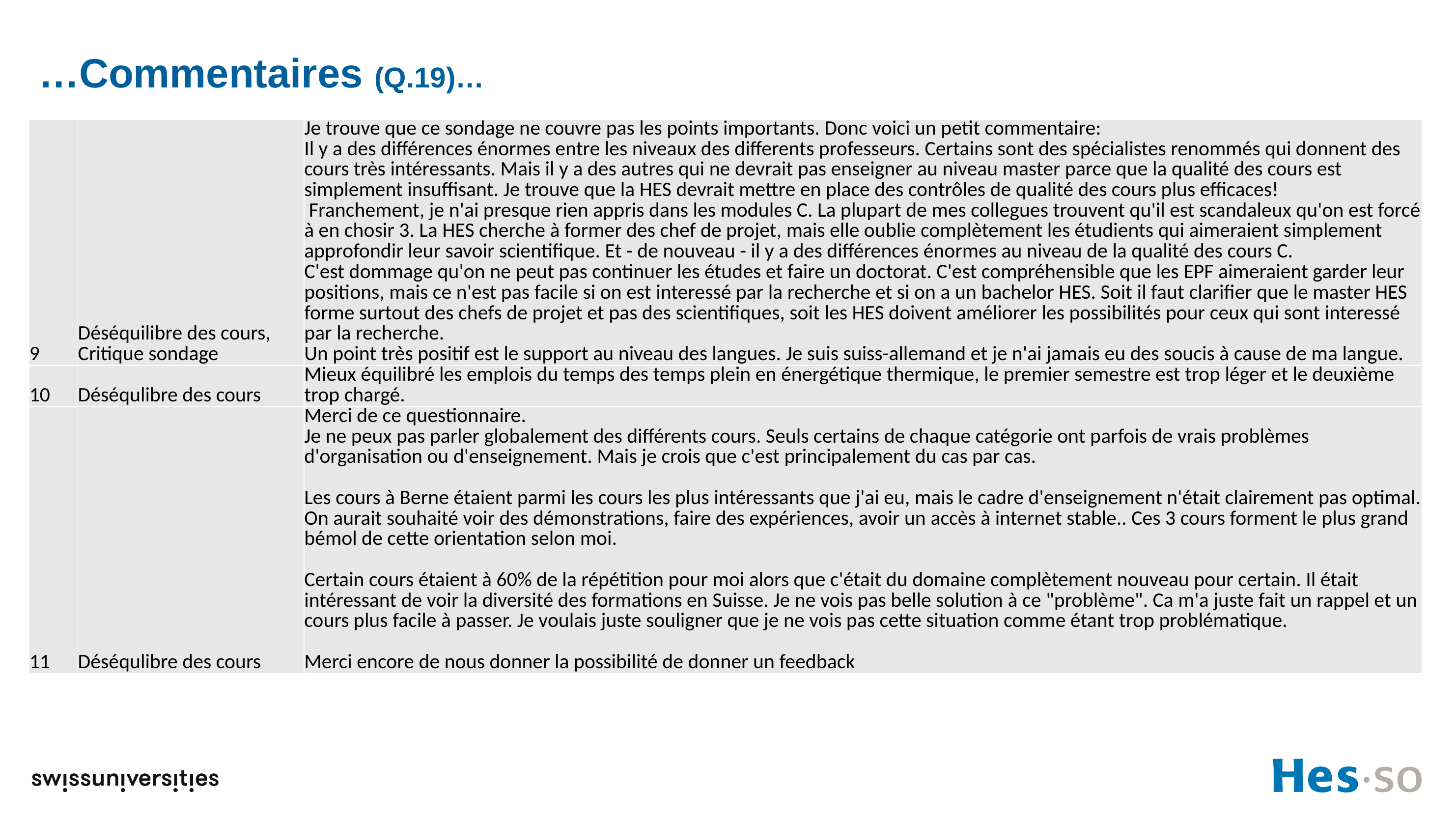

# …Commentaires (Q.19)…
| 9 | Déséquilibre des cours, Critique sondage | Je trouve que ce sondage ne couvre pas les points importants. Donc voici un petit commentaire: Il y a des différences énormes entre les niveaux des differents professeurs. Certains sont des spécialistes renommés qui donnent des cours très intéressants. Mais il y a des autres qui ne devrait pas enseigner au niveau master parce que la qualité des cours est simplement insuffisant. Je trouve que la HES devrait mettre en place des contrôles de qualité des cours plus efficaces! Franchement, je n'ai presque rien appris dans les modules C. La plupart de mes collegues trouvent qu'il est scandaleux qu'on est forcé à en chosir 3. La HES cherche à former des chef de projet, mais elle oublie complètement les étudients qui aimeraient simplement approfondir leur savoir scientifique. Et - de nouveau - il y a des différences énormes au niveau de la qualité des cours C. C'est dommage qu'on ne peut pas continuer les études et faire un doctorat. C'est compréhensible que les EPF aimeraient garder leur positions, mais ce n'est pas facile si on est interessé par la recherche et si on a un bachelor HES. Soit il faut clarifier que le master HES forme surtout des chefs de projet et pas des scientifiques, soit les HES doivent améliorer les possibilités pour ceux qui sont interessé par la recherche. Un point très positif est le support au niveau des langues. Je suis suiss-allemand et je n'ai jamais eu des soucis à cause de ma langue. |
| --- | --- | --- |
| 10 | Déséqulibre des cours | Mieux équilibré les emplois du temps des temps plein en énergétique thermique, le premier semestre est trop léger et le deuxième trop chargé. |
| 11 | Déséqulibre des cours | Merci de ce questionnaire. Je ne peux pas parler globalement des différents cours. Seuls certains de chaque catégorie ont parfois de vrais problèmes d'organisation ou d'enseignement. Mais je crois que c'est principalement du cas par cas. Les cours à Berne étaient parmi les cours les plus intéressants que j'ai eu, mais le cadre d'enseignement n'était clairement pas optimal. On aurait souhaité voir des démonstrations, faire des expériences, avoir un accès à internet stable.. Ces 3 cours forment le plus grand bémol de cette orientation selon moi. Certain cours étaient à 60% de la répétition pour moi alors que c'était du domaine complètement nouveau pour certain. Il était intéressant de voir la diversité des formations en Suisse. Je ne vois pas belle solution à ce "problème". Ca m'a juste fait un rappel et un cours plus facile à passer. Je voulais juste souligner que je ne vois pas cette situation comme étant trop problématique. Merci encore de nous donner la possibilité de donner un feedback |